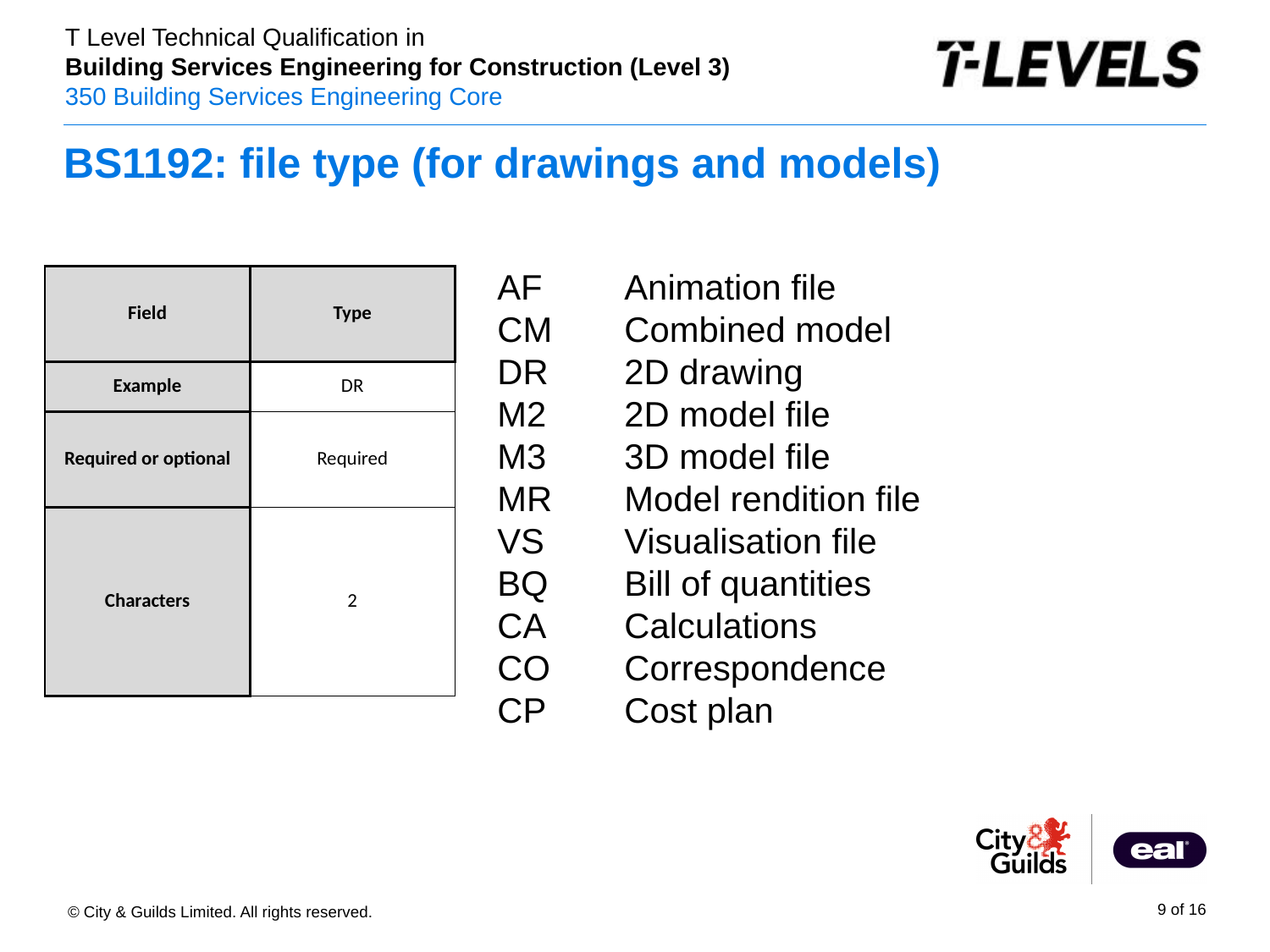

# BS1192: file type (for drawings and models)

AF	Animation file
CM	Combined model
DR	2D drawing
M2	2D model file
M3	3D model file
MR	Model rendition file
VS	Visualisation file
BQ	Bill of quantities
CA	Calculations
CO	Correspondence
CP	Cost plan

| Field | Type |
| --- | --- |
| Example | DR |
| Required or optional | Required |
| Characters | 2 |